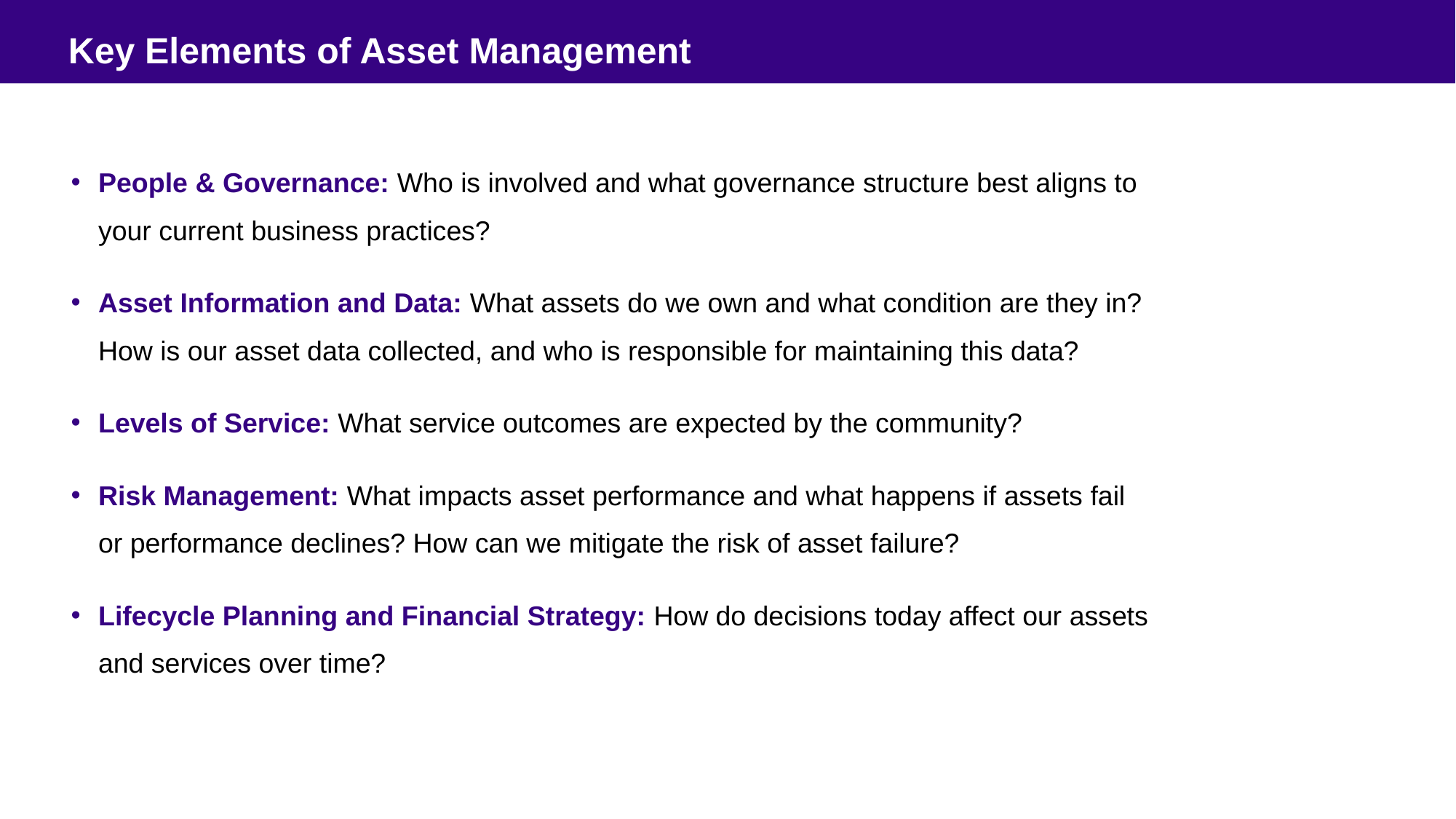

Key Elements of Asset Management
People & Governance: Who is involved and what governance structure best aligns to
your current business practices?
Asset Information and Data: What assets do we own and what condition are they in?
How is our asset data collected, and who is responsible for maintaining this data?
Levels of Service: What service outcomes are expected by the community?
Risk Management: What impacts asset performance and what happens if assets fail
or performance declines? How can we mitigate the risk of asset failure?
Lifecycle Planning and Financial Strategy: How do decisions today affect our assets
and services over time?